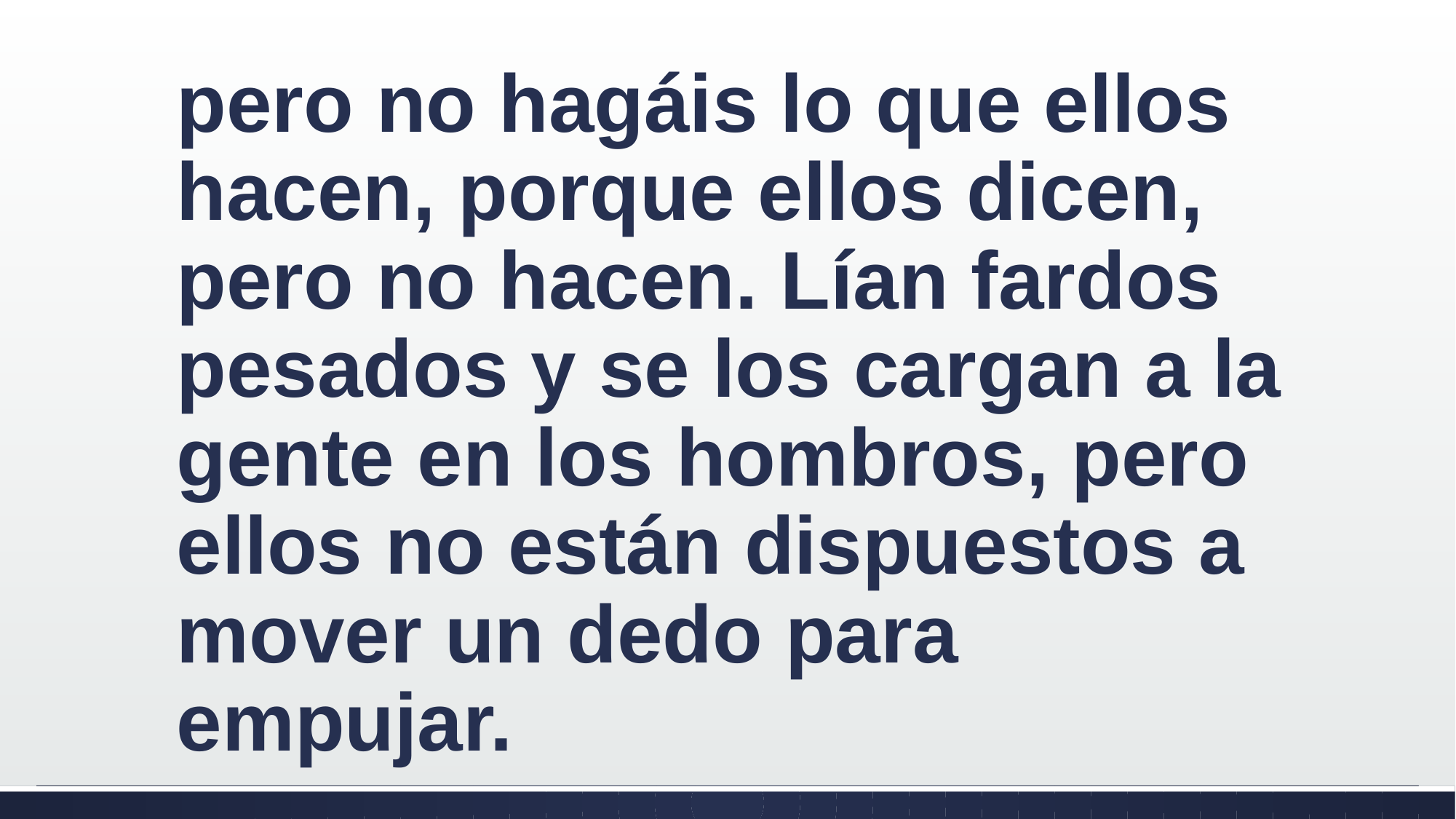

#
pero no hagáis lo que ellos hacen, porque ellos dicen, pero no hacen. Lían fardos pesados y se los cargan a la gente en los hombros, pero ellos no están dispuestos a mover un dedo para empujar.